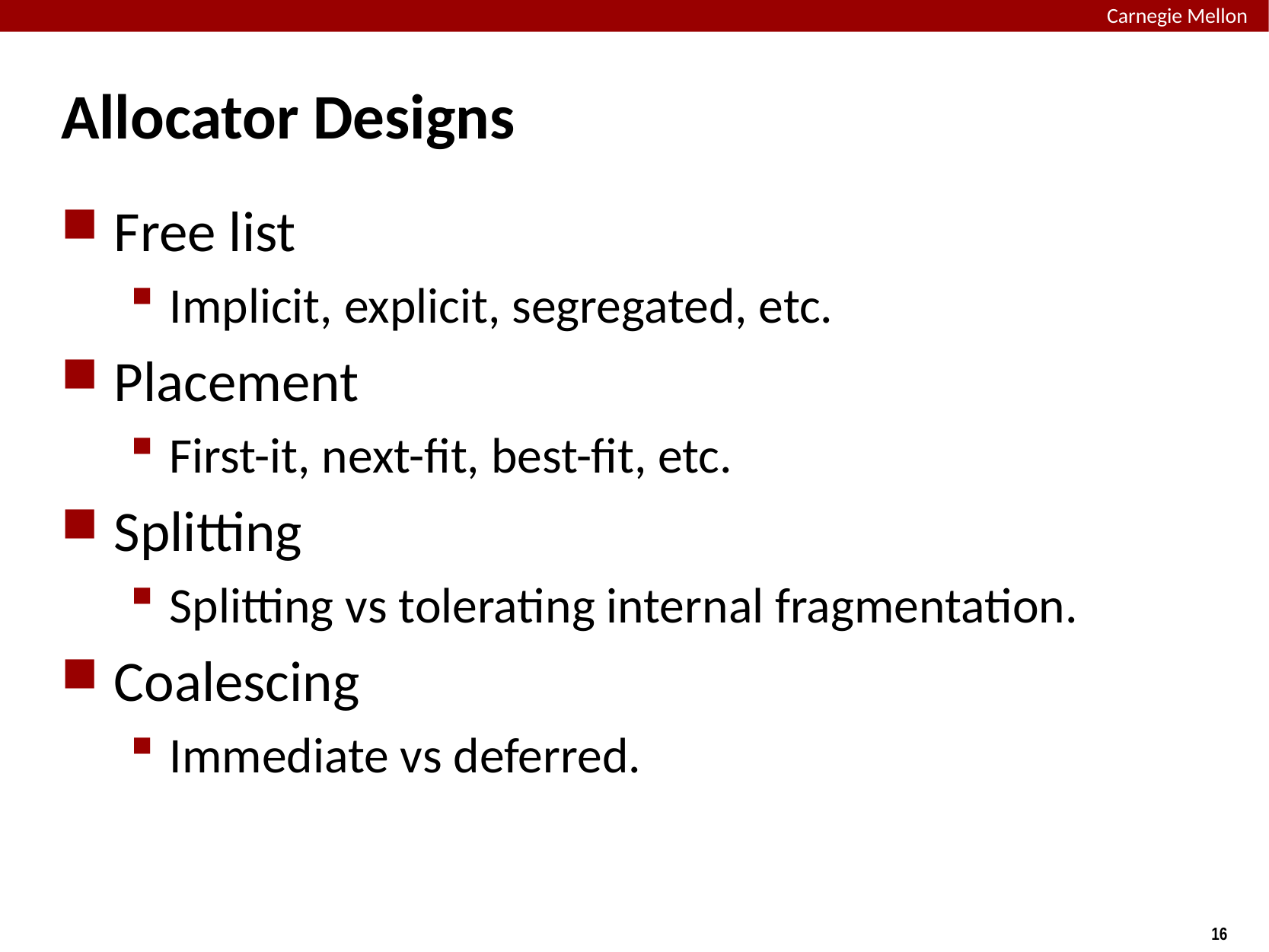

# Allocator Designs
Free list
Implicit, explicit, segregated, etc.
Placement
First-it, next-fit, best-fit, etc.
Splitting
Splitting vs tolerating internal fragmentation.
Coalescing
Immediate vs deferred.